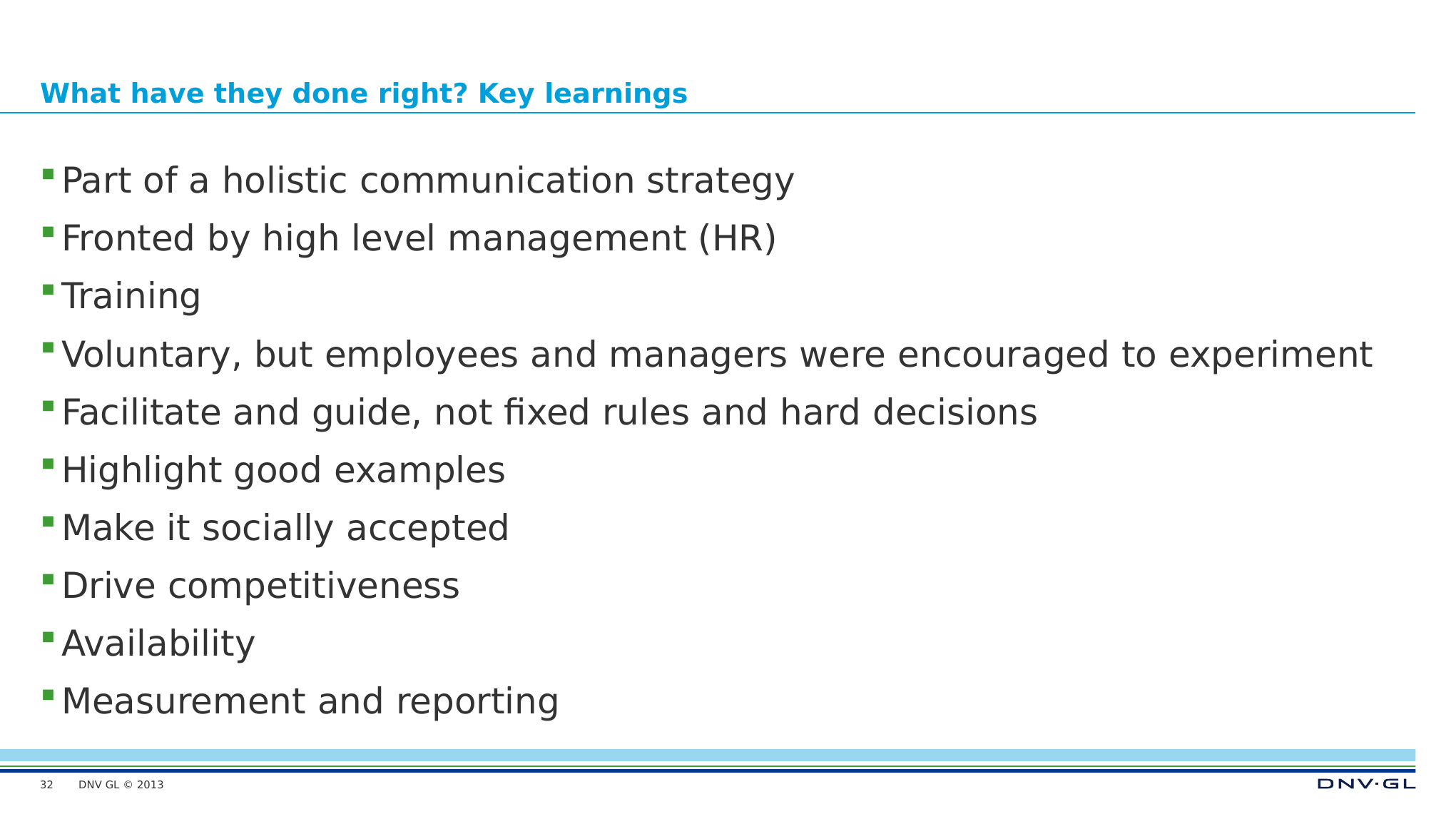

# What have they done right? Key learnings
Part of a holistic communication strategy
Fronted by high level management (HR)
Training
Voluntary, but employees and managers were encouraged to experiment
Facilitate and guide, not fixed rules and hard decisions
Highlight good examples
Make it socially accepted
Drive competitiveness
Availability
Measurement and reporting
32